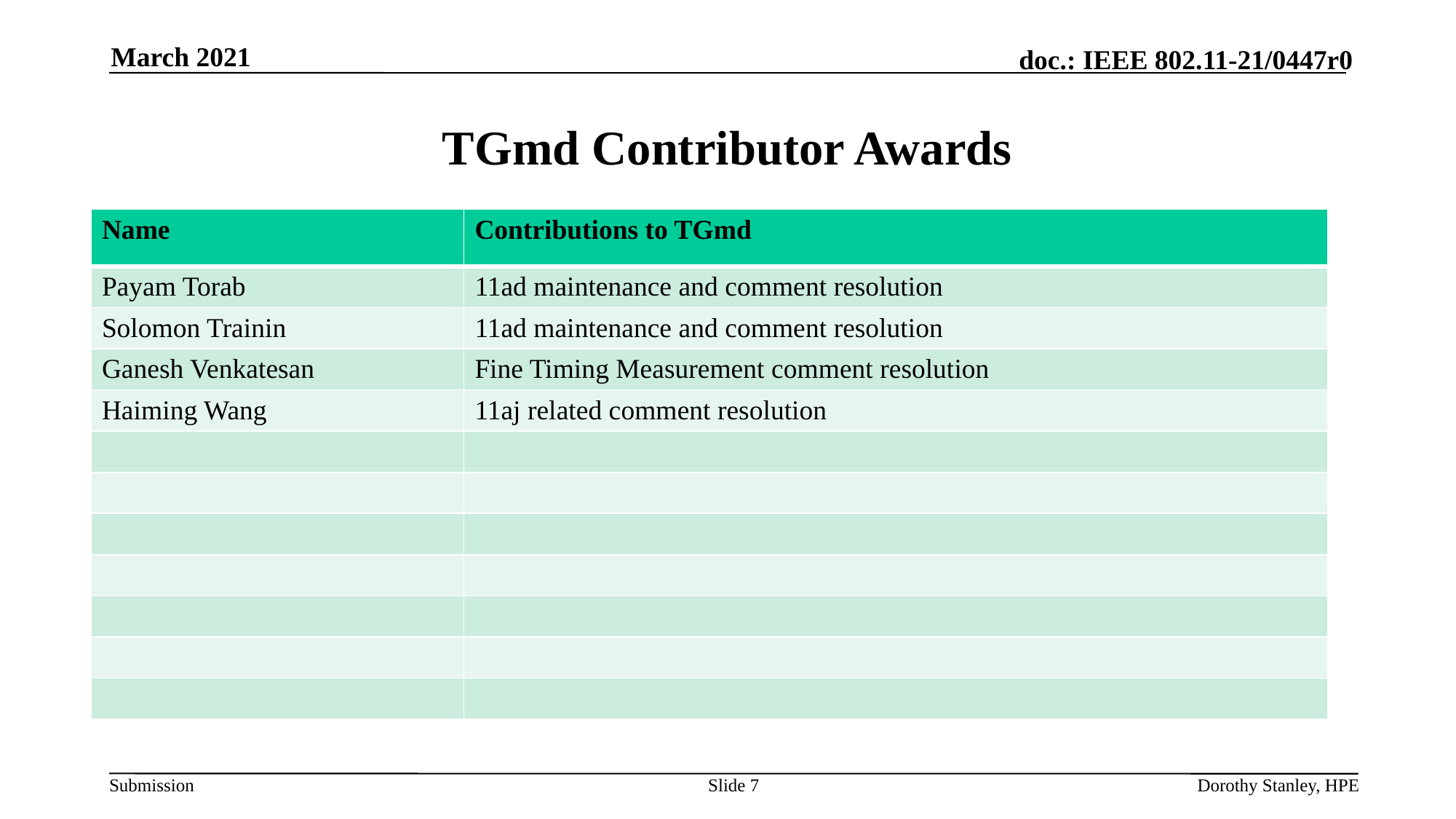

March 2021
# TGmd Contributor Awards
| Name | Contributions to TGmd |
| --- | --- |
| Payam Torab | 11ad maintenance and comment resolution |
| Solomon Trainin | 11ad maintenance and comment resolution |
| Ganesh Venkatesan | Fine Timing Measurement comment resolution |
| Haiming Wang | 11aj related comment resolution |
|  |  |
|  |  |
|  |  |
|  |  |
|  |  |
|  |  |
|  |  |
Slide 7
Dorothy Stanley, HPE